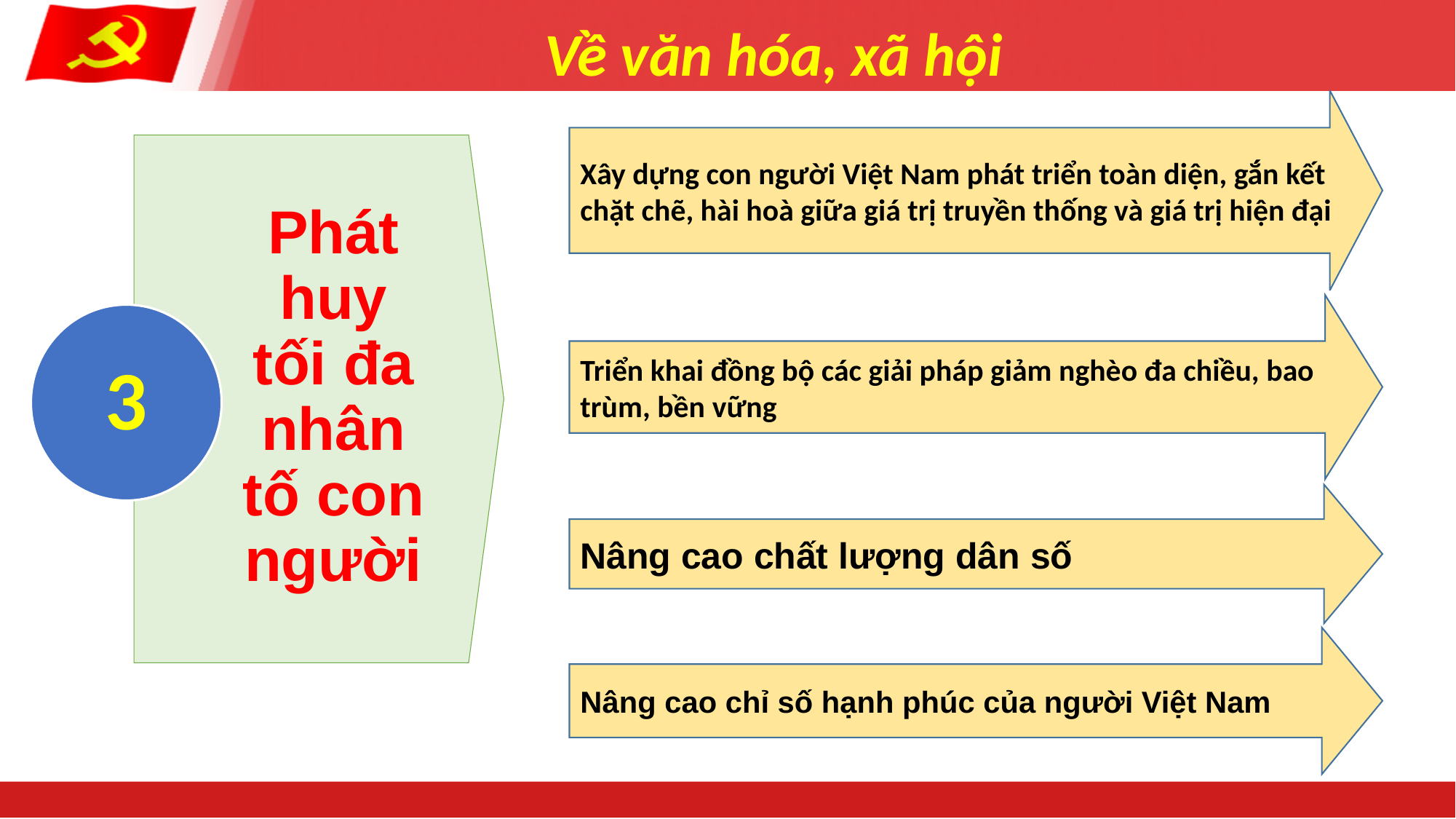

Về văn hóa, xã hội
Xây dựng con người Việt Nam phát triển toàn diện, gắn kết chặt chẽ, hài hoà giữa giá trị truyền thống và giá trị hiện đại

Phát huy tối đa nhân tố con người
Triển khai đồng bộ các giải pháp giảm nghèo đa chiều, bao trùm, bền vững
3
Nâng cao chất lượng dân số
Nâng cao chỉ số hạnh phúc của người Việt Nam